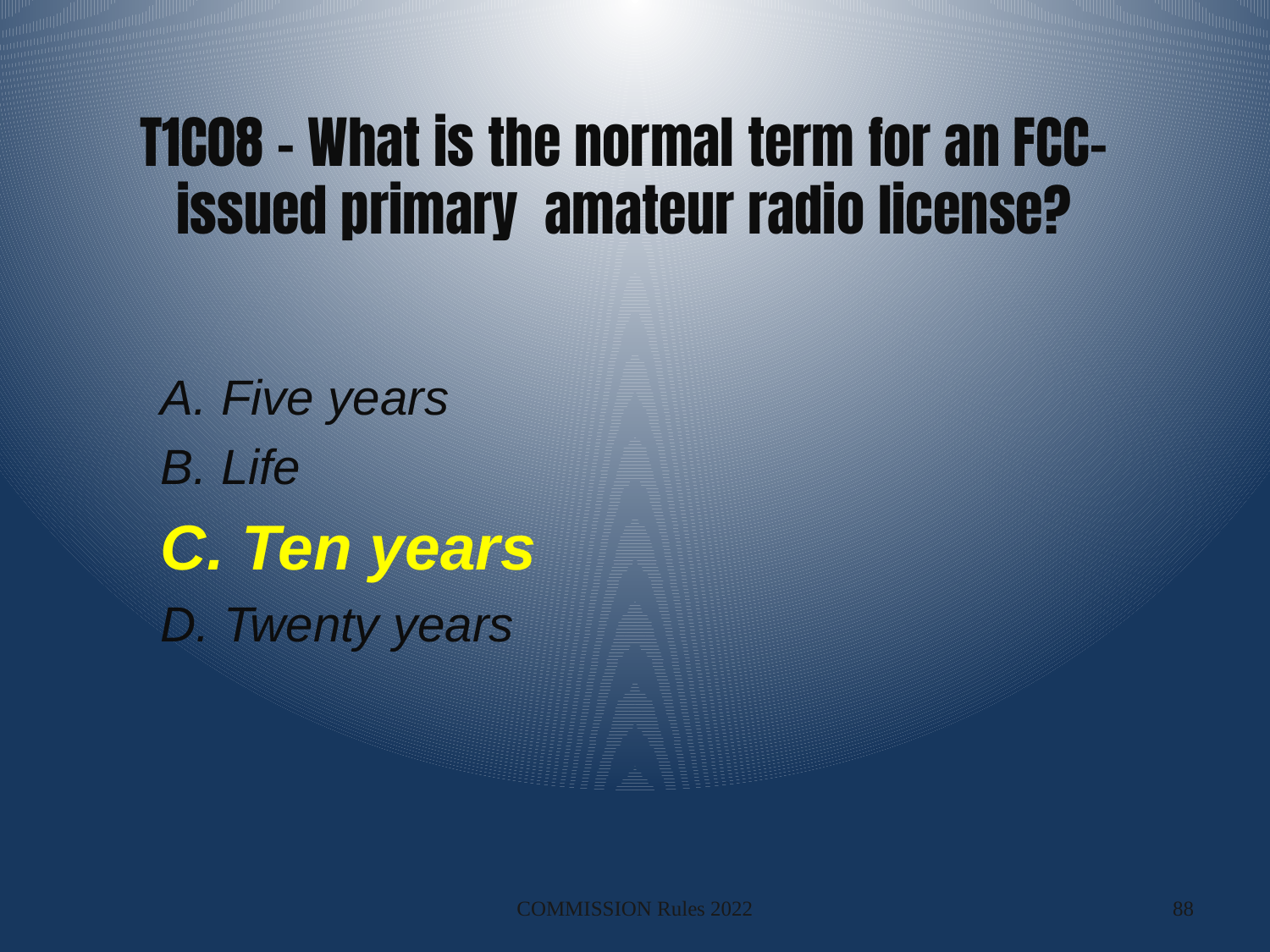

# T1C08 - What is the normal term for an FCC-issued primary  amateur radio license?
A. Five years
B. Life
C. Ten years
D. Twenty years

COMMISSION Rules 2022
88